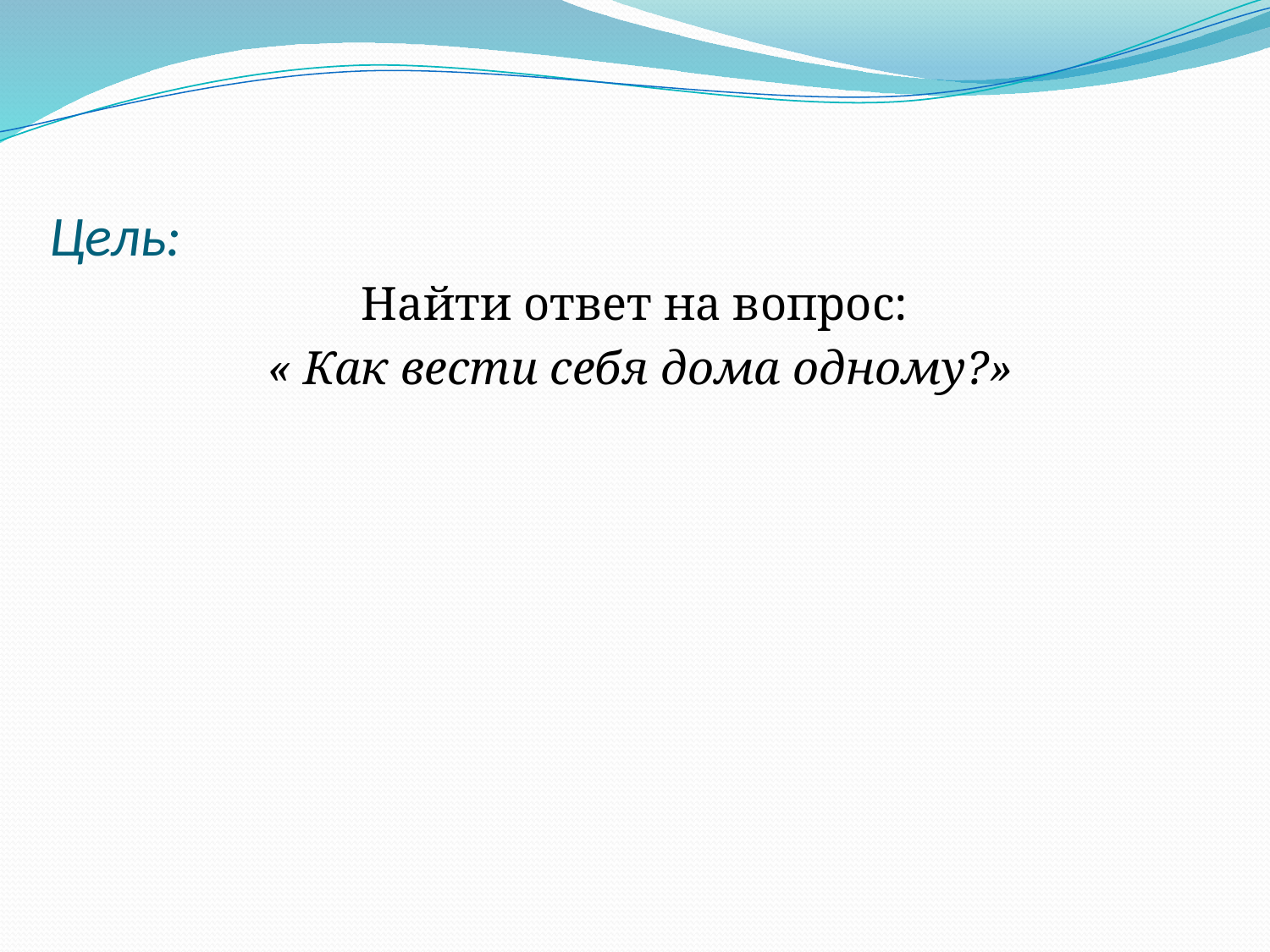

# Цель:
Найти ответ на вопрос:
 « Как вести себя дома одному?»